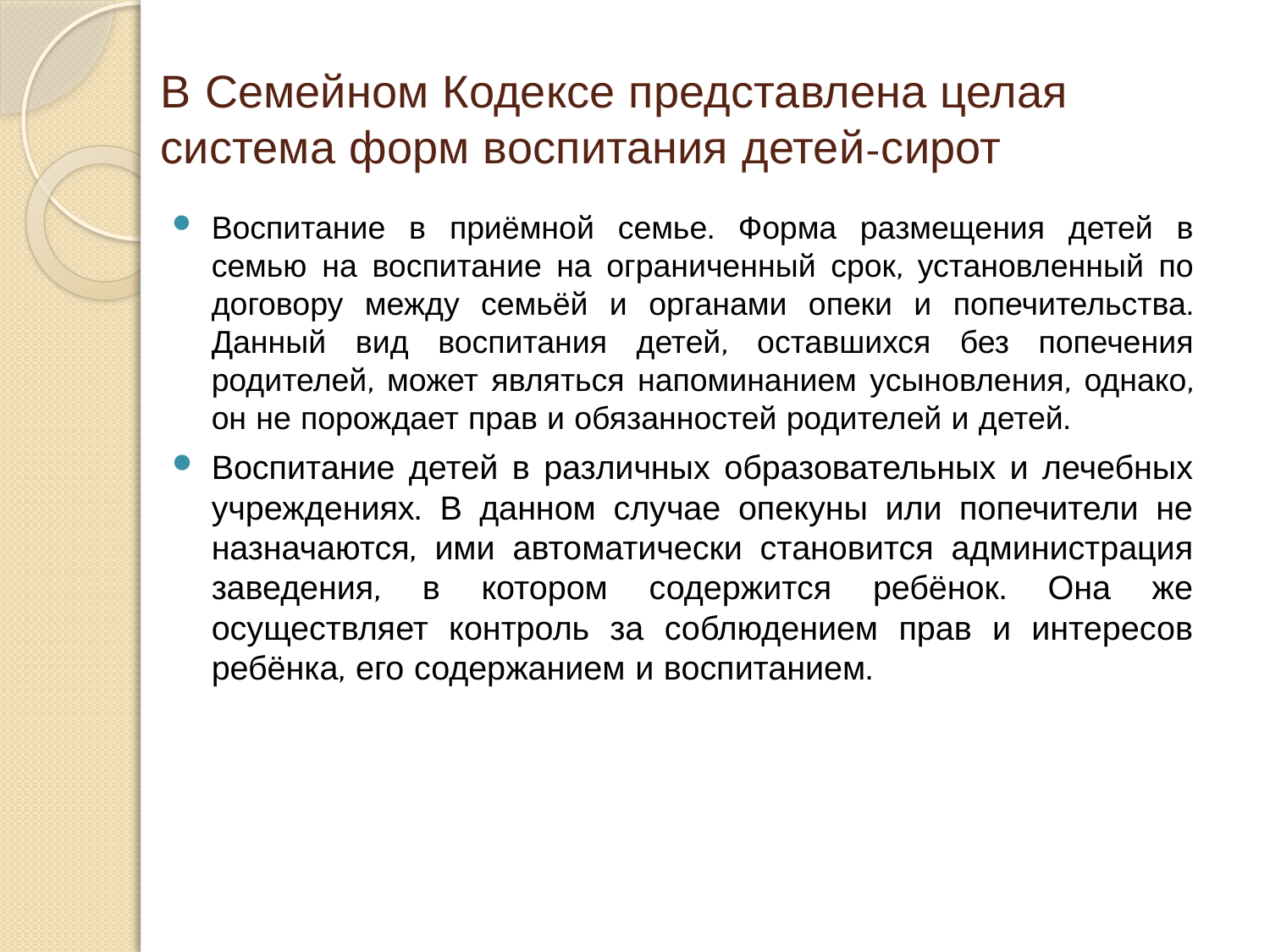

# В Семейном Кодексе представлена целая система форм воспитания детей-сирот
Воспитание в приёмной семье. Форма размещения детей в семью на воспитание на ограниченный срок, установленный по договору между семьёй и органами опеки и попечительства. Данный вид воспитания детей, оставшихся без попечения родителей, может являться напоминанием усыновления, однако, он не порождает прав и обязанностей родителей и детей.
Воспитание детей в различных образовательных и лечебных учреждениях. В данном случае опекуны или попечители не назначаются, ими автоматически становится администрация заведения, в котором содержится ребёнок. Она же осуществляет контроль за соблюдением прав и интересов ребёнка, его содержанием и воспитанием.